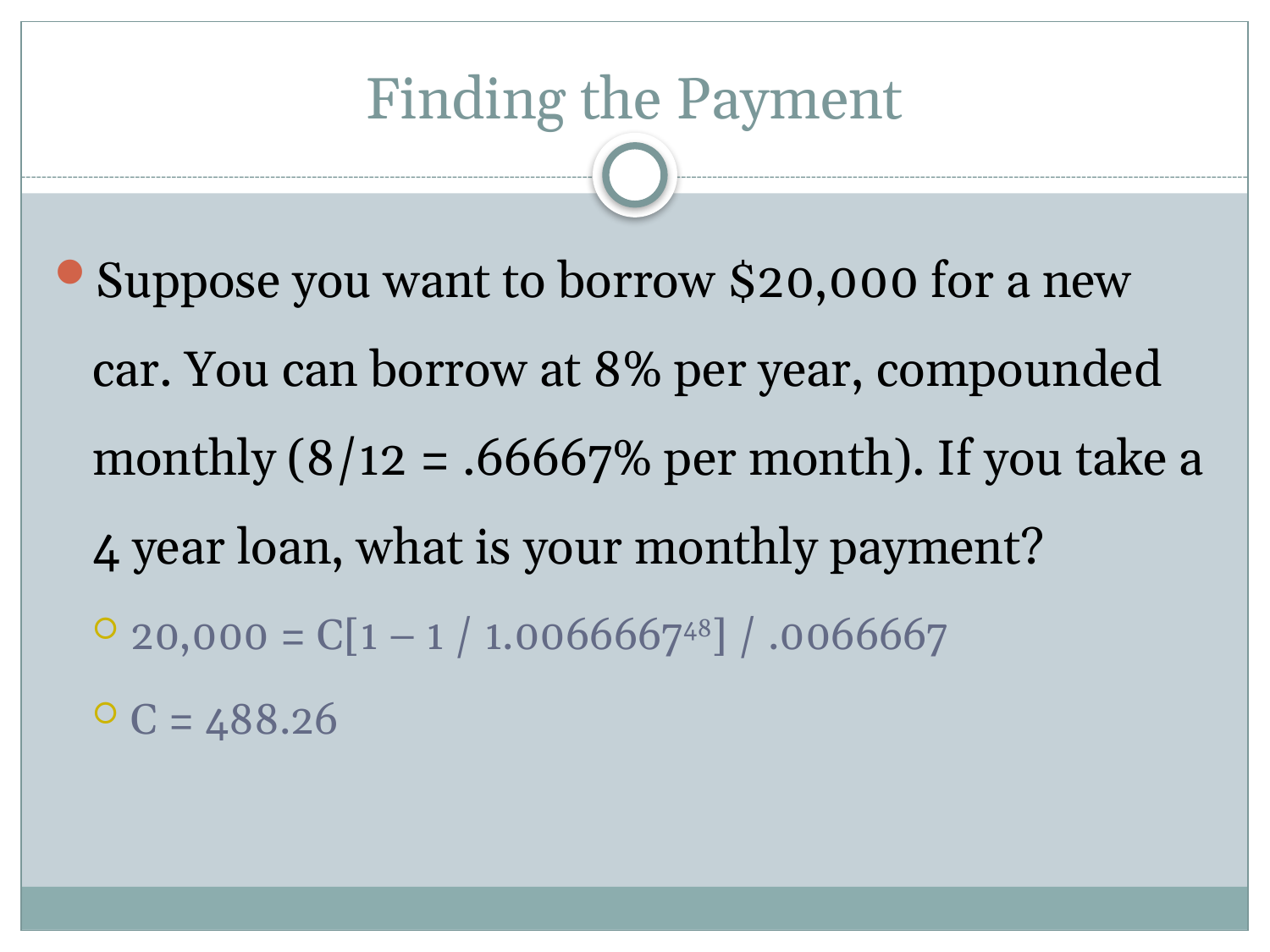

# Finding the Payment
Suppose you want to borrow $20,000 for a new car. You can borrow at 8% per year, compounded monthly (8/12 = .66667% per month). If you take a 4 year loan, what is your monthly payment?
20,000 = C[1 – 1 / 1.006666748] / .0066667
C = 488.26